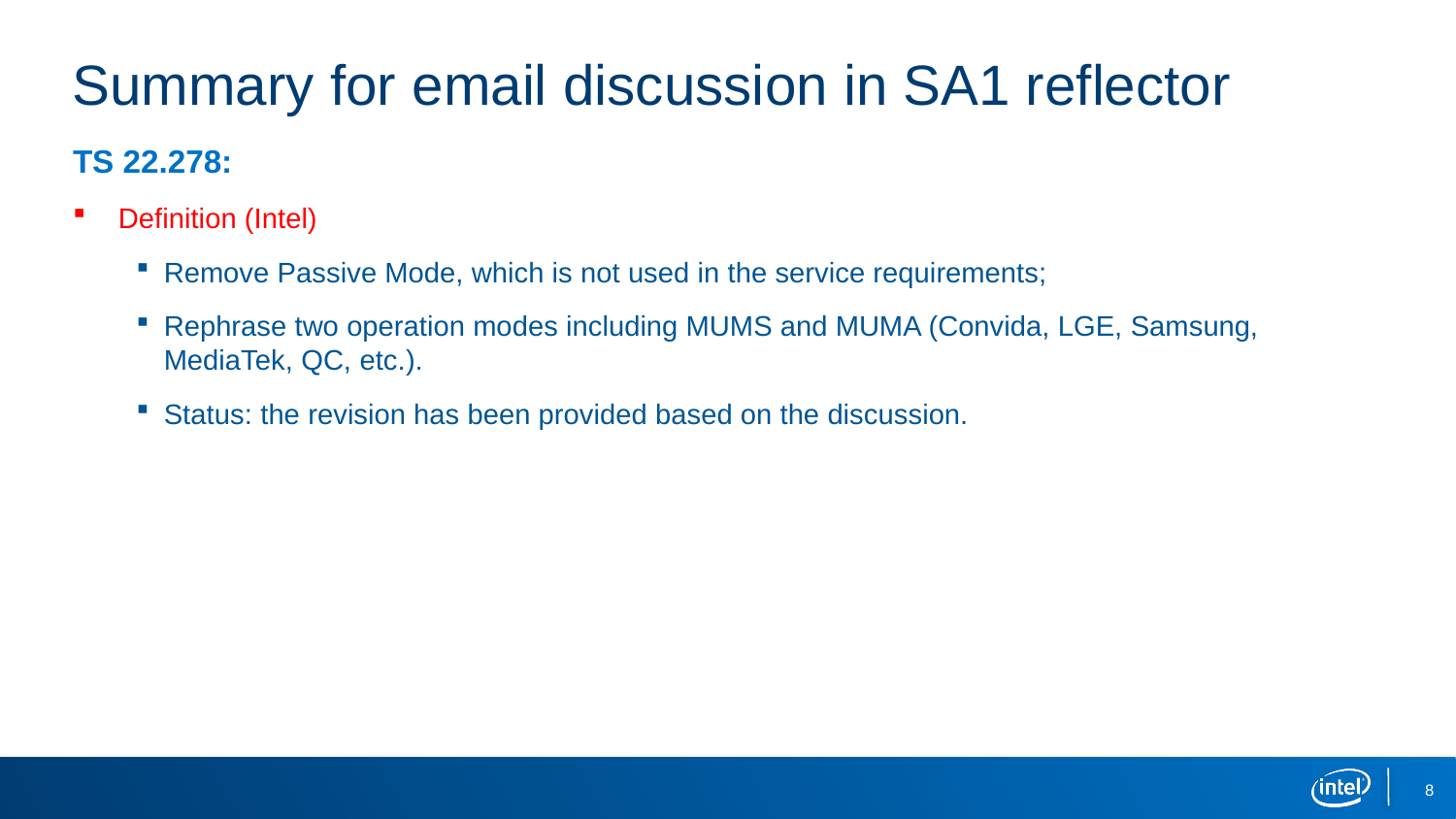

# Summary for email discussion in SA1 reflector
TS 22.278:
Definition (Intel)
Remove Passive Mode, which is not used in the service requirements;
Rephrase two operation modes including MUMS and MUMA (Convida, LGE, Samsung, MediaTek, QC, etc.).
Status: the revision has been provided based on the discussion.
8